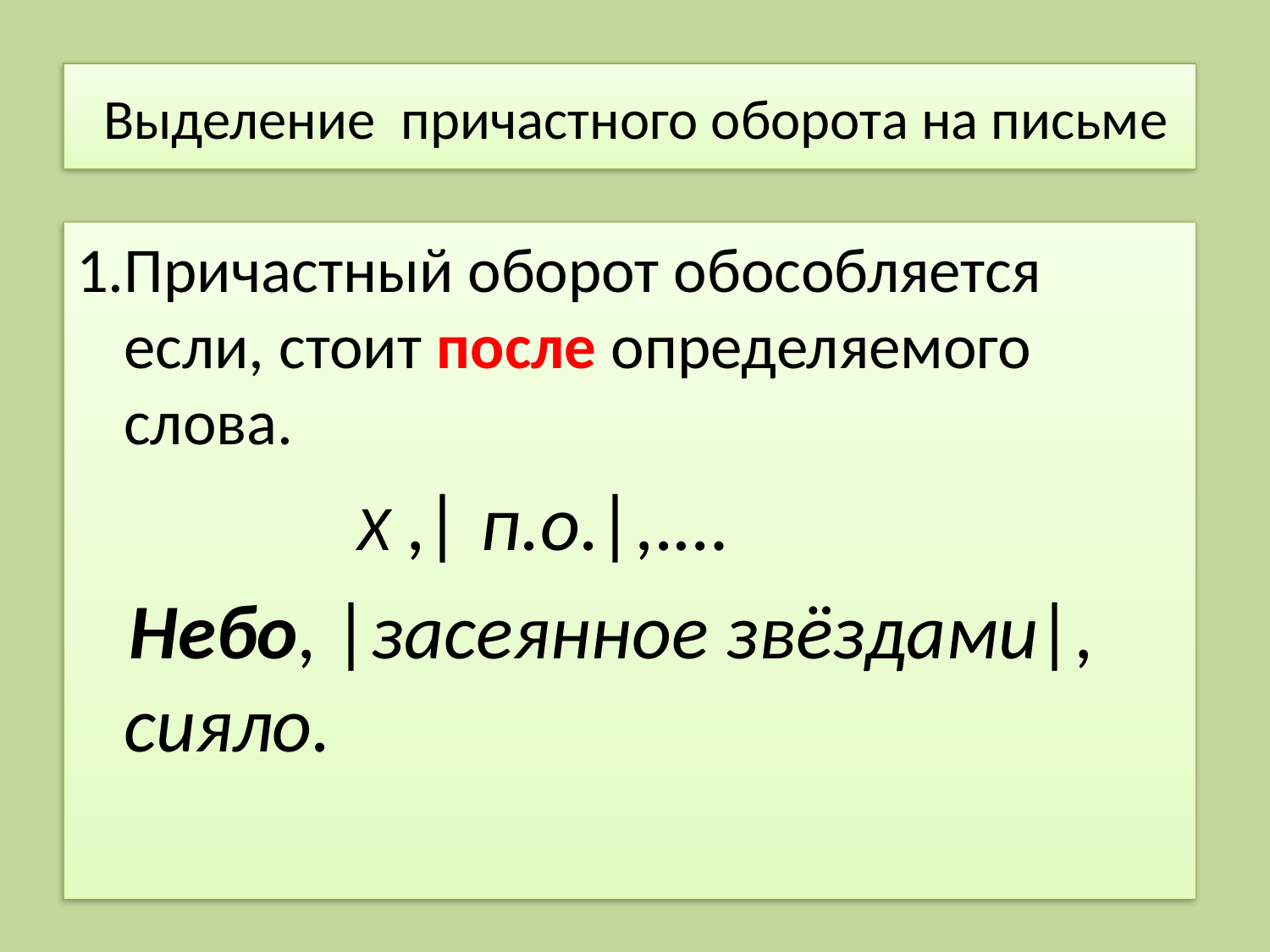

Выделение  причастного оборота на письме
1.Причастный оборот обособляется если, стоит после определяемого слова.
                X ,| п.о.|,.…
   Небо, |засеянное звёздами|, сияло.